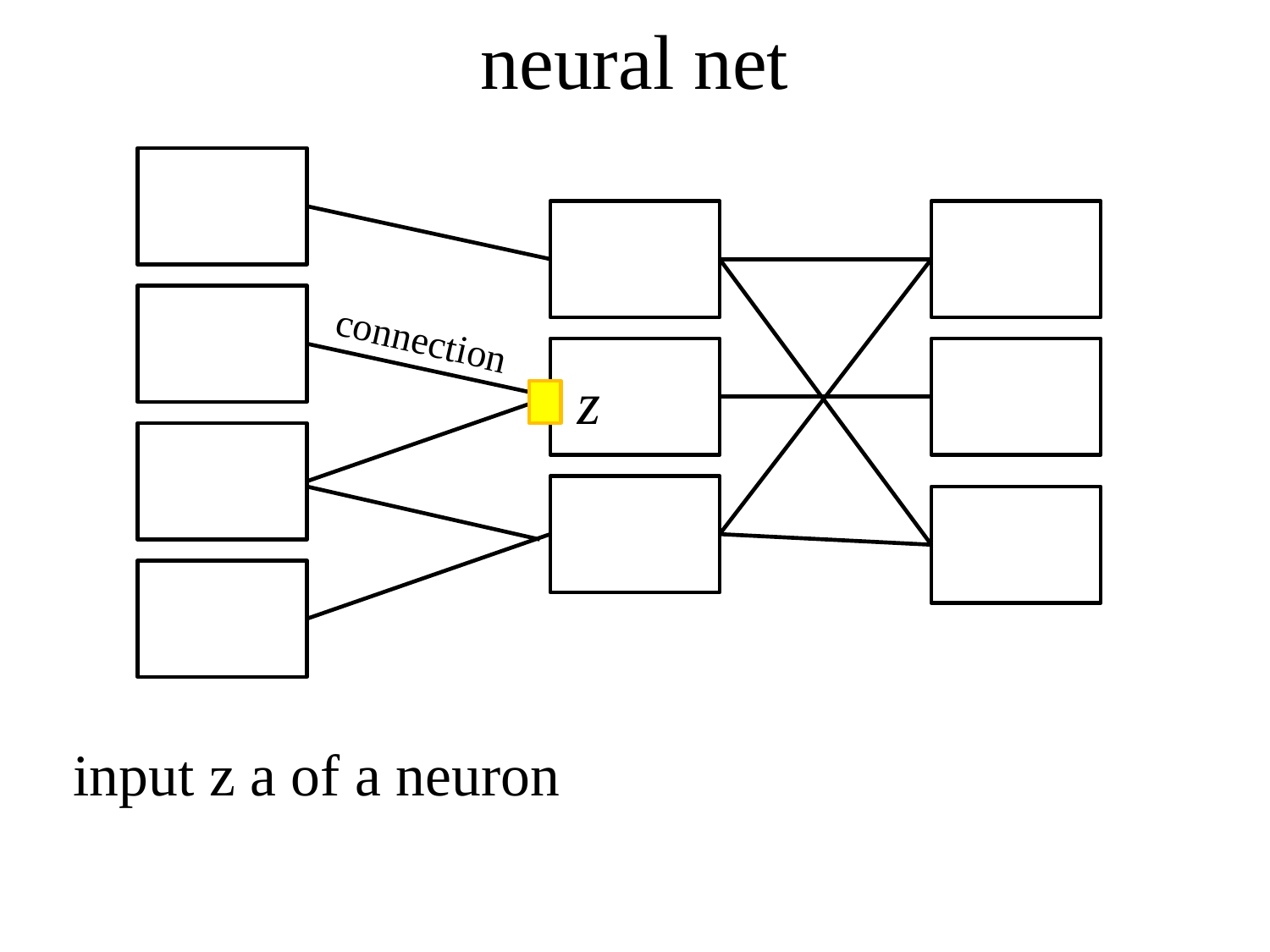

neural net

connection

z

input z a of a neuron